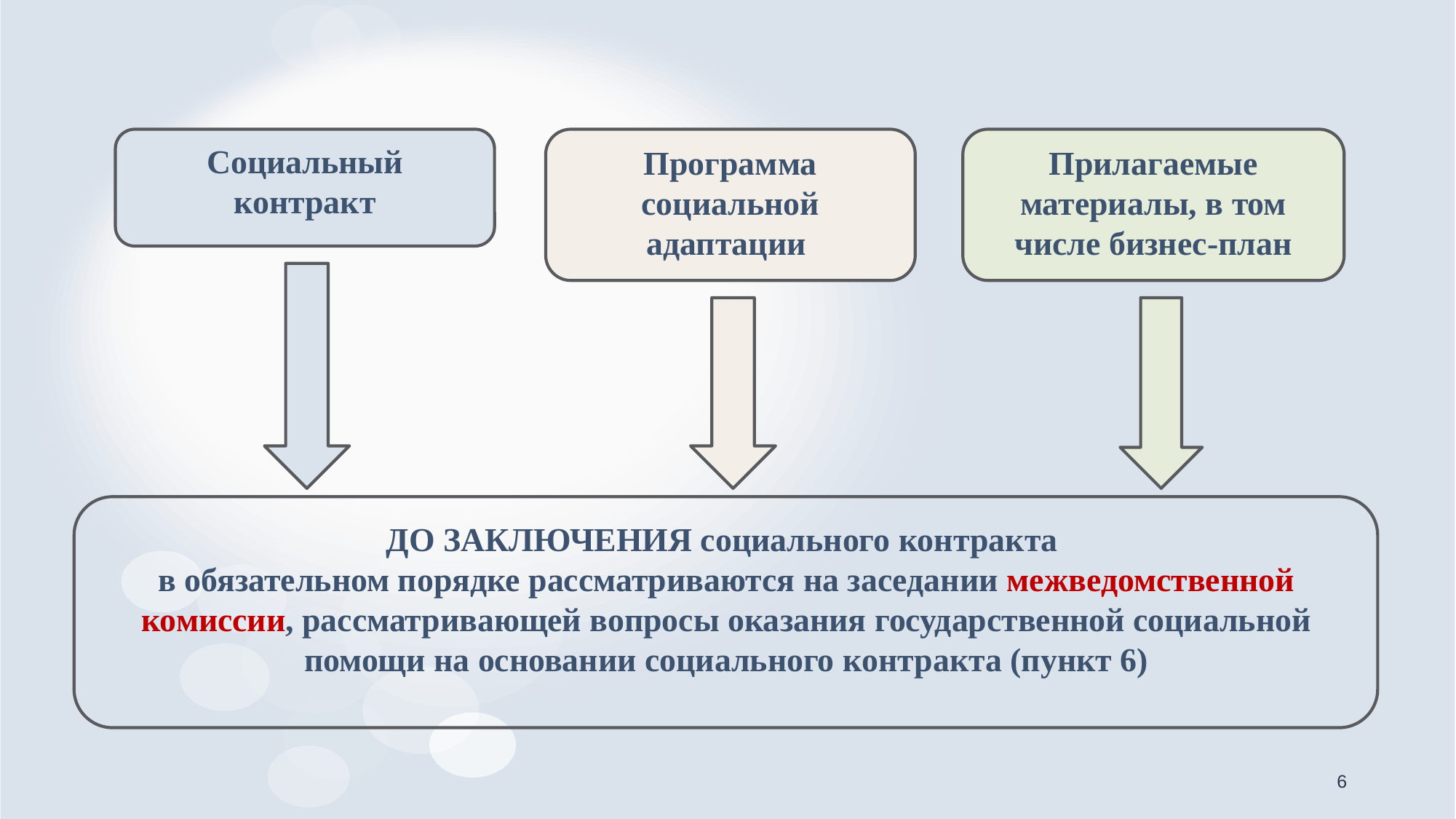

Социальный контракт
Программа социальной адаптации
Прилагаемые материалы, в том числе бизнес-план

ДО ЗАКЛЮЧЕНИЯ социального контракта
в обязательном порядке рассматриваются на заседании межведомственной комиссии, рассматривающей вопросы оказания государственной социальной помощи на основании социального контракта (пункт 6)
6